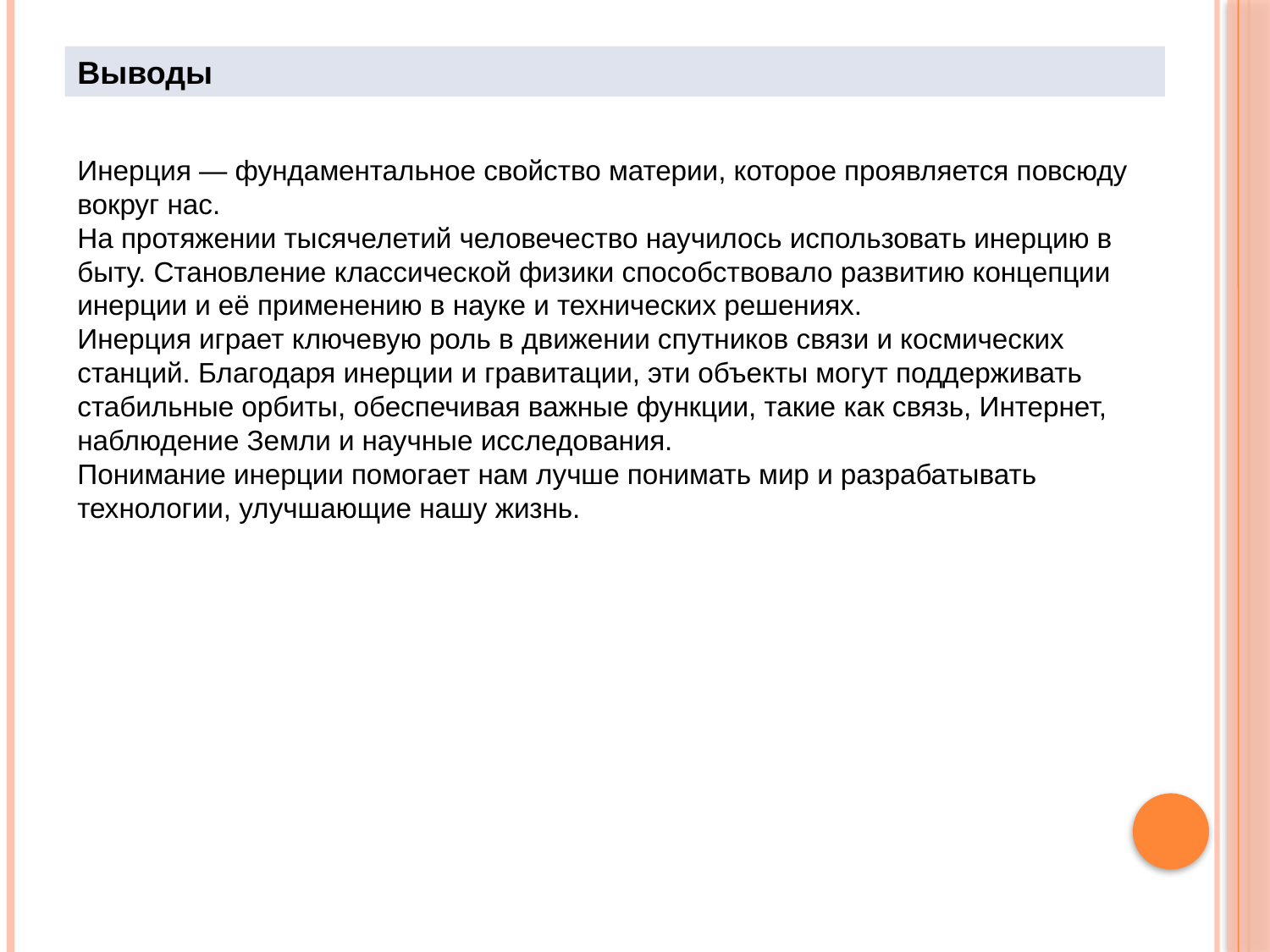

Выводы
Инерция — фундаментальное свойство материи, которое проявляется повсюду вокруг нас.
На протяжении тысячелетий человечество научилось использовать инерцию в быту. Становление классической физики способствовало развитию концепции инерции и её применению в науке и технических решениях.
Инерция играет ключевую роль в движении спутников связи и космических станций. Благодаря инерции и гравитации, эти объекты могут поддерживать стабильные орбиты, обеспечивая важные функции, такие как связь, Интернет, наблюдение Земли и научные исследования.
Понимание инерции помогает нам лучше понимать мир и разрабатывать технологии, улучшающие нашу жизнь.